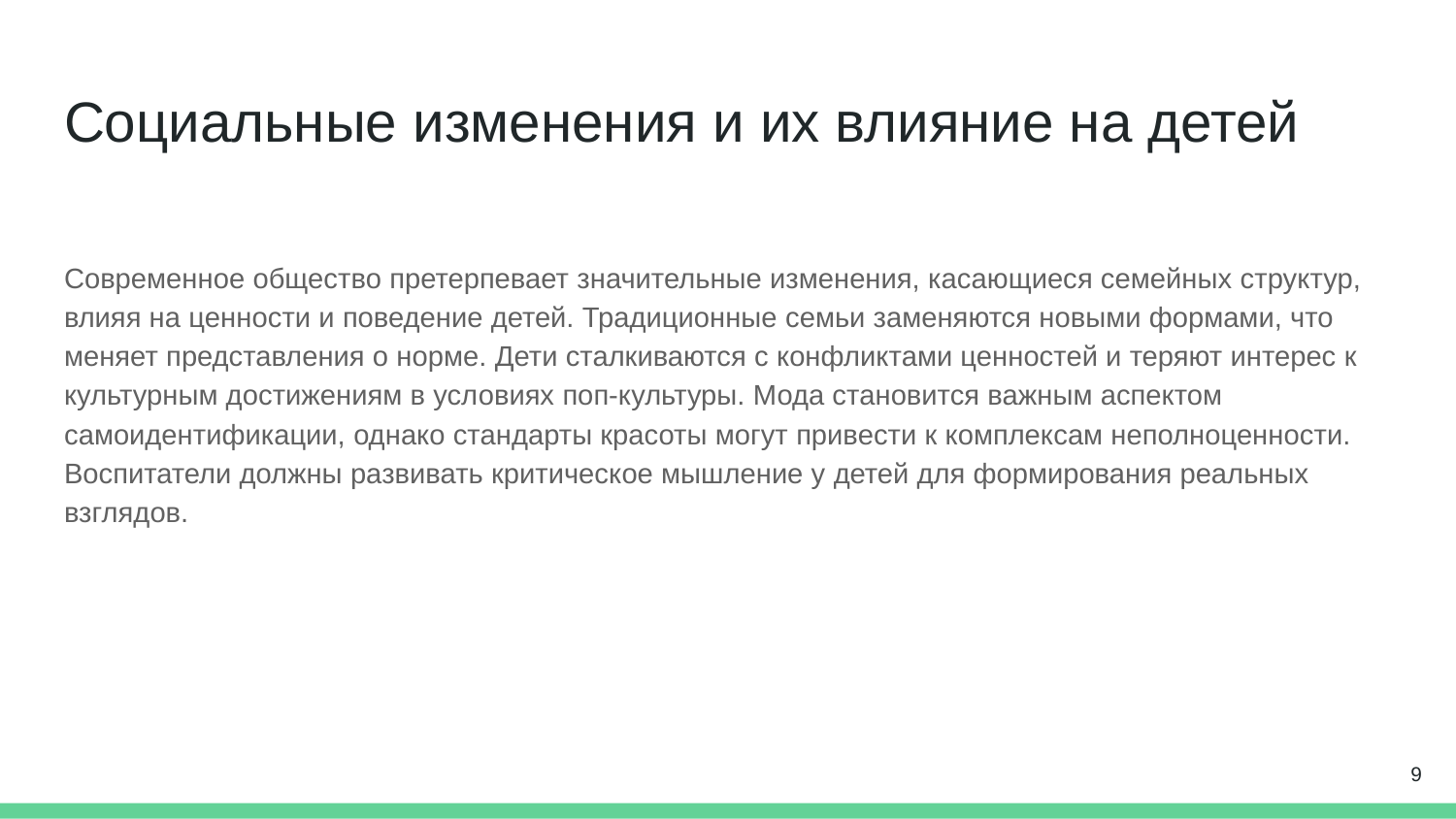

# Социальные изменения и их влияние на детей
Современное общество претерпевает значительные изменения, касающиеся семейных структур, влияя на ценности и поведение детей. Традиционные семьи заменяются новыми формами, что меняет представления о норме. Дети сталкиваются с конфликтами ценностей и теряют интерес к культурным достижениям в условиях поп-культуры. Мода становится важным аспектом самоидентификации, однако стандарты красоты могут привести к комплексам неполноценности. Воспитатели должны развивать критическое мышление у детей для формирования реальных взглядов.
9